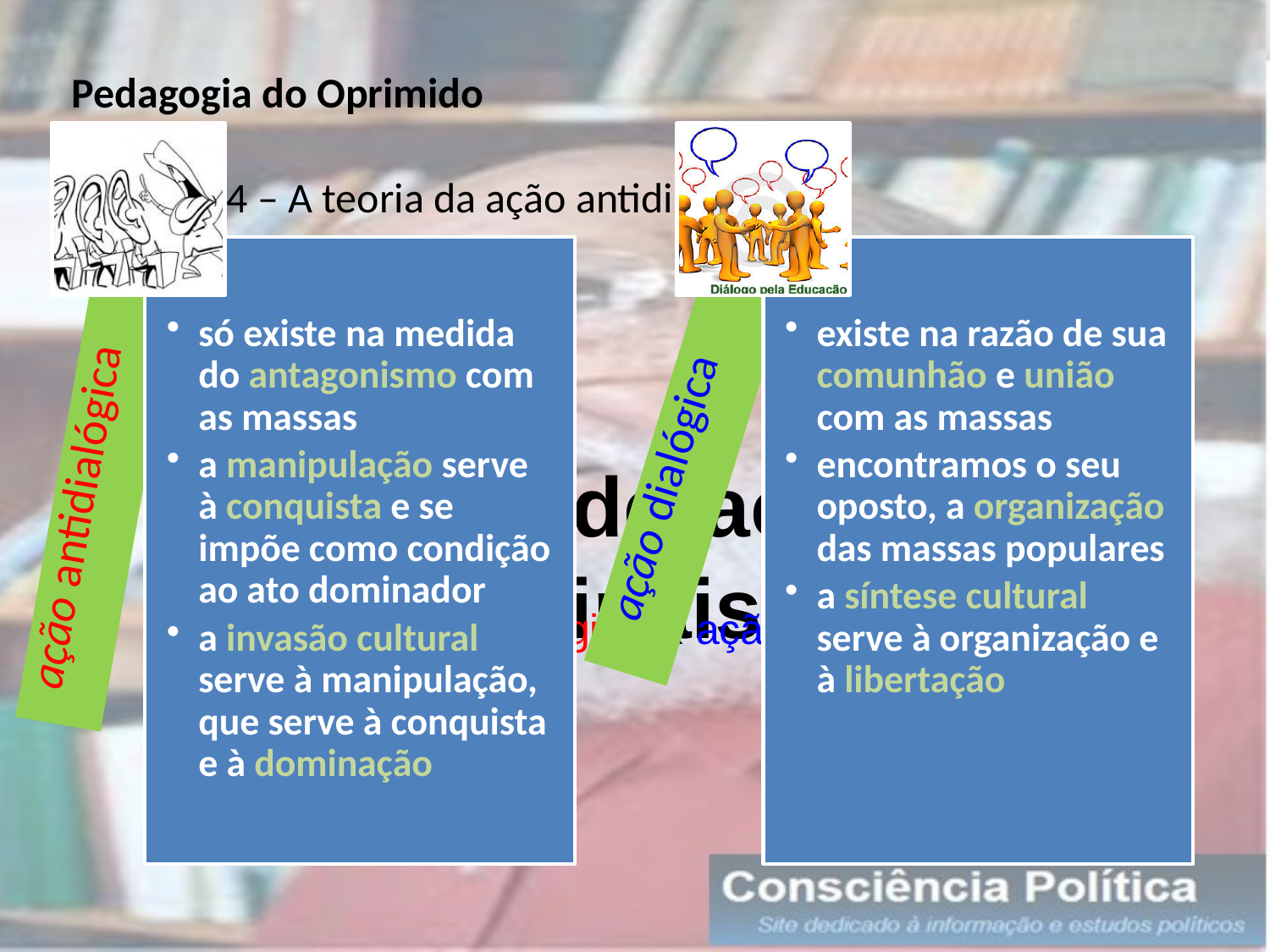

Pedagogia do Oprimido
  ação antidialógica
só existe na medida do antagonismo com as massas
a manipulação serve à conquista e se impõe como condição ao ato dominador
a invasão cultural serve à manipulação, que serve à conquista e à dominação
  ação dialógica
existe na razão de sua comunhão e união com as massas
encontramos o seu oposto, a organização das massas populares
a síntese cultural serve à organização e à libertação
Cap. 4 – A teoria da ação antidialógica
Considerações Finais
ação antidialógica X ação dialógica